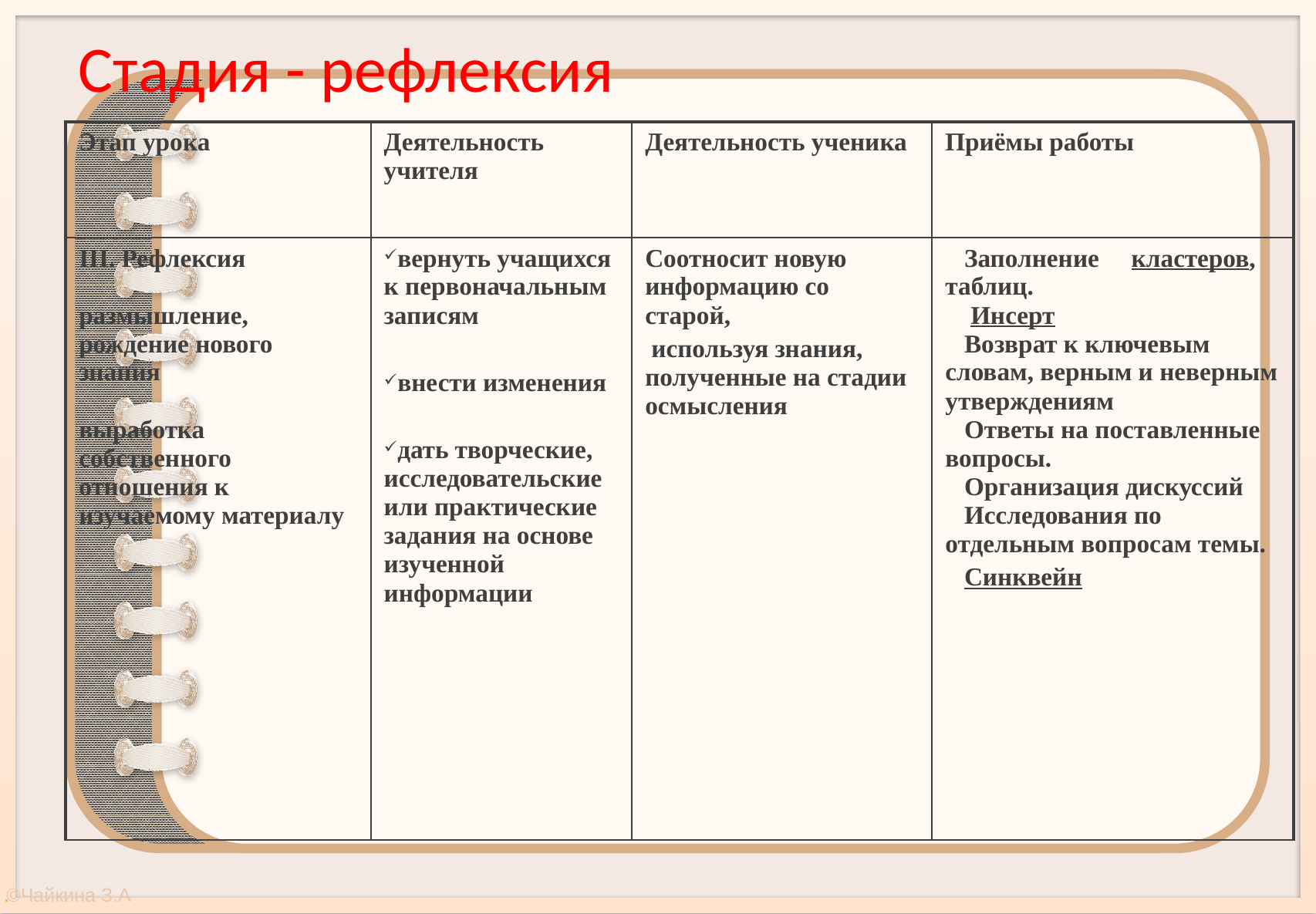

Стадия - рефлексия
| Этап урока | Деятельность учителя | Деятельность ученика | Приёмы работы |
| --- | --- | --- | --- |
| III. Рефлексия размышление, рождение нового знания выработка собственного отношения к изучаемому материалу | вернуть учащихся к первоначальным записям внести изменения дать творческие, исследовательские или практические задания на основе изученной информации | Соотносит новую информацию со старой, используя знания, полученные на стадии осмысления | Заполнение кластеров, таблиц. Инсерт Возврат к ключевым словам, верным и неверным утверждениям Ответы на поставленные вопросы. Организация дискуссий Исследования по отдельным вопросам темы. Синквейн |
|  |  |  |  |